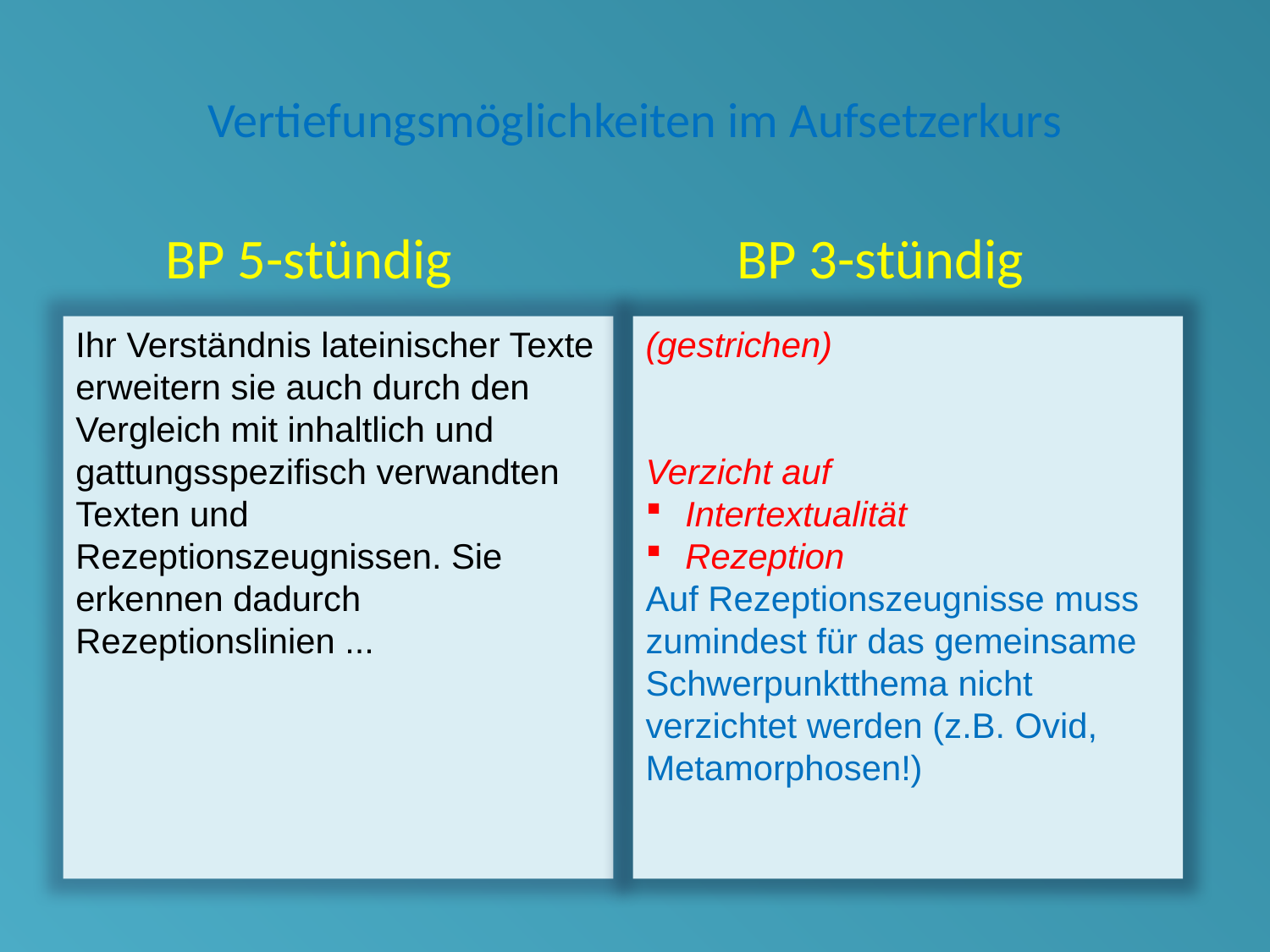

# Vertiefungsmöglichkeiten im Aufsetzerkurs
       BP 5-stündig			  BP 3-stündig
(gestrichen)

Verzicht auf
Intertextualität
Rezeption
Auf Rezeptionszeugnisse muss zumindest für das gemeinsame Schwerpunktthema nicht verzichtet werden (z.B. Ovid, Metamorphosen!)

Ihr Verständnis lateinischer Texte erweitern sie auch durch den Vergleich mit inhaltlich und gattungsspezifisch verwandten Texten und Rezeptionszeugnissen. Sie erkennen dadurch Rezeptionslinien ...